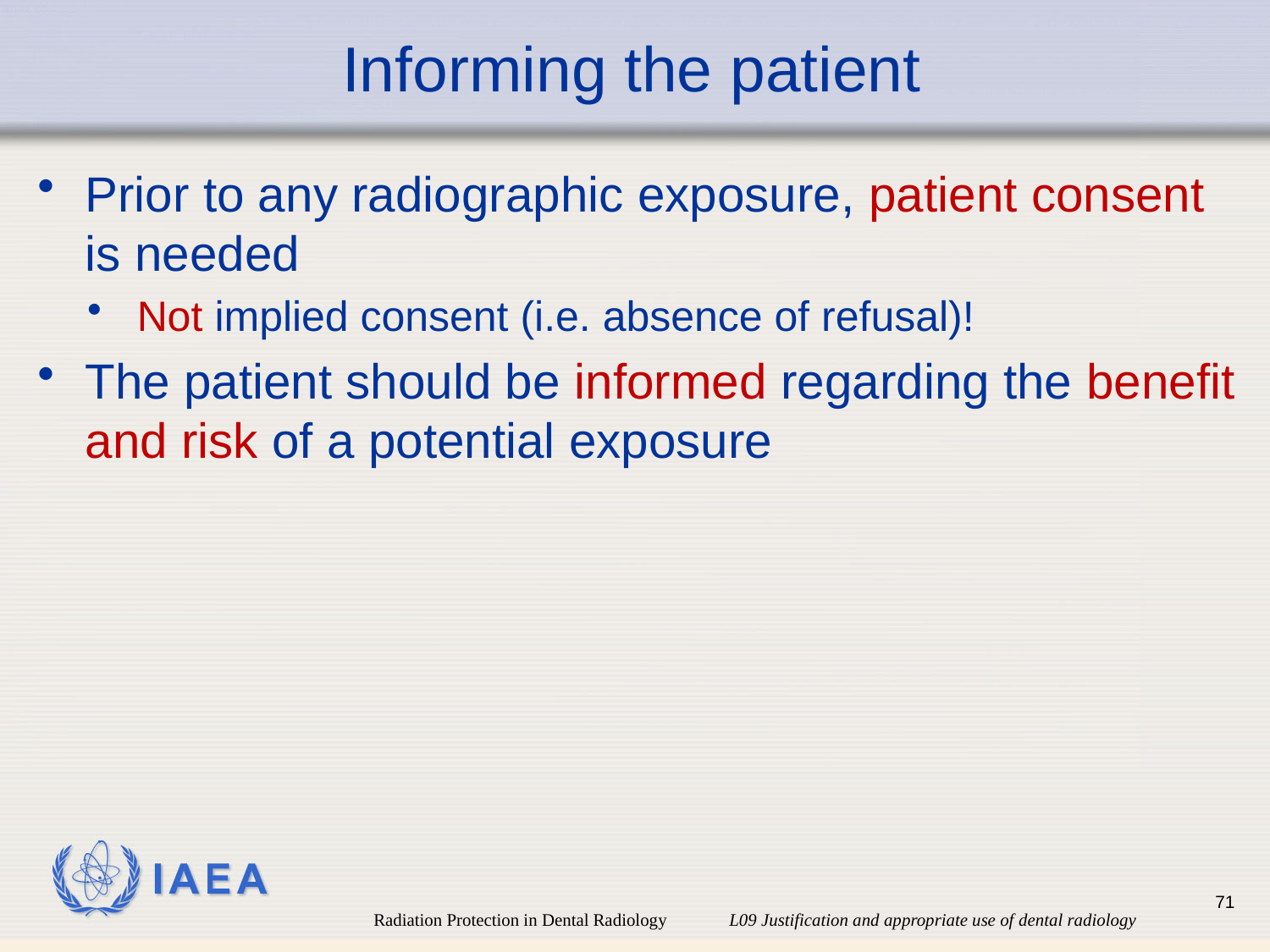

# Informing the patient
Prior to any radiographic exposure, patient consent is needed
Not implied consent (i.e. absence of refusal)!
The patient should be informed regarding the benefit and risk of a potential exposure

71
Radiation Protection in Dental Radiology              L09 Justification and appropriate use of dental radiology